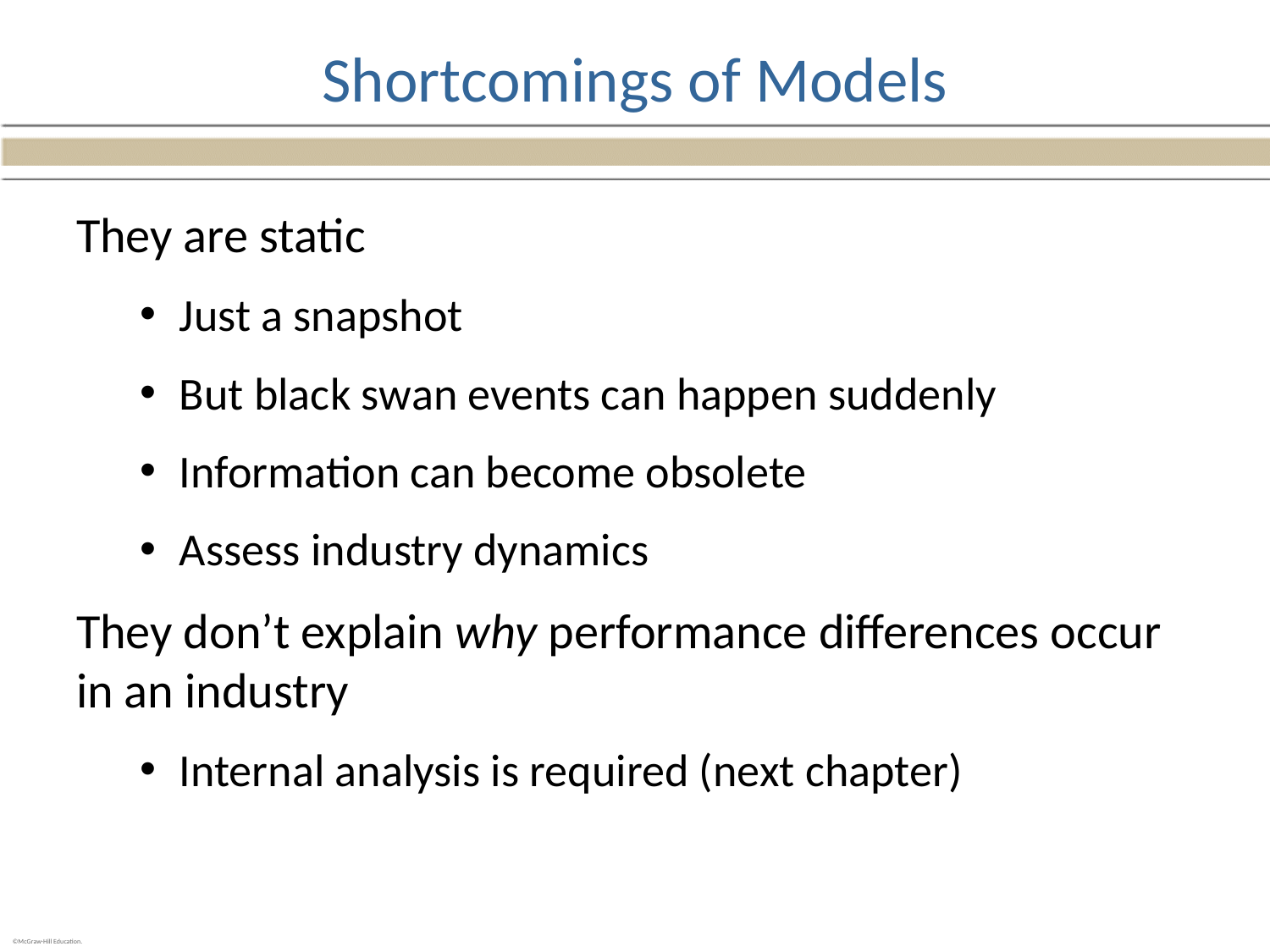

# Shortcomings of Models
They are static
Just a snapshot
But black swan events can happen suddenly
Information can become obsolete
Assess industry dynamics
They don’t explain why performance differences occur in an industry
Internal analysis is required (next chapter)